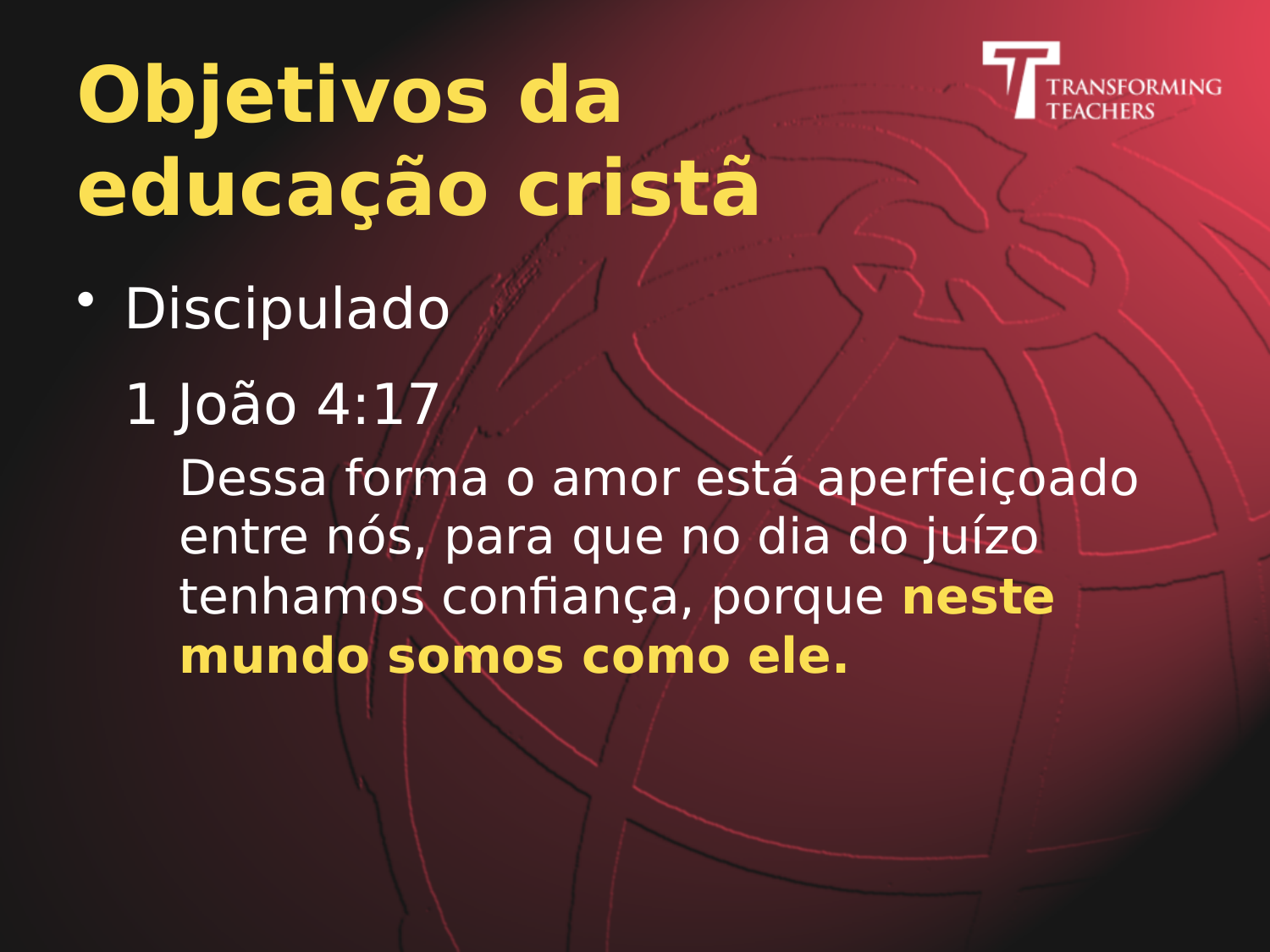

# Objetivos da educação cristã
Discipulado
	1 João 4:17
	Dessa forma o amor está aperfeiçoado entre nós, para que no dia do juízo tenhamos confiança, porque neste mundo somos como ele.